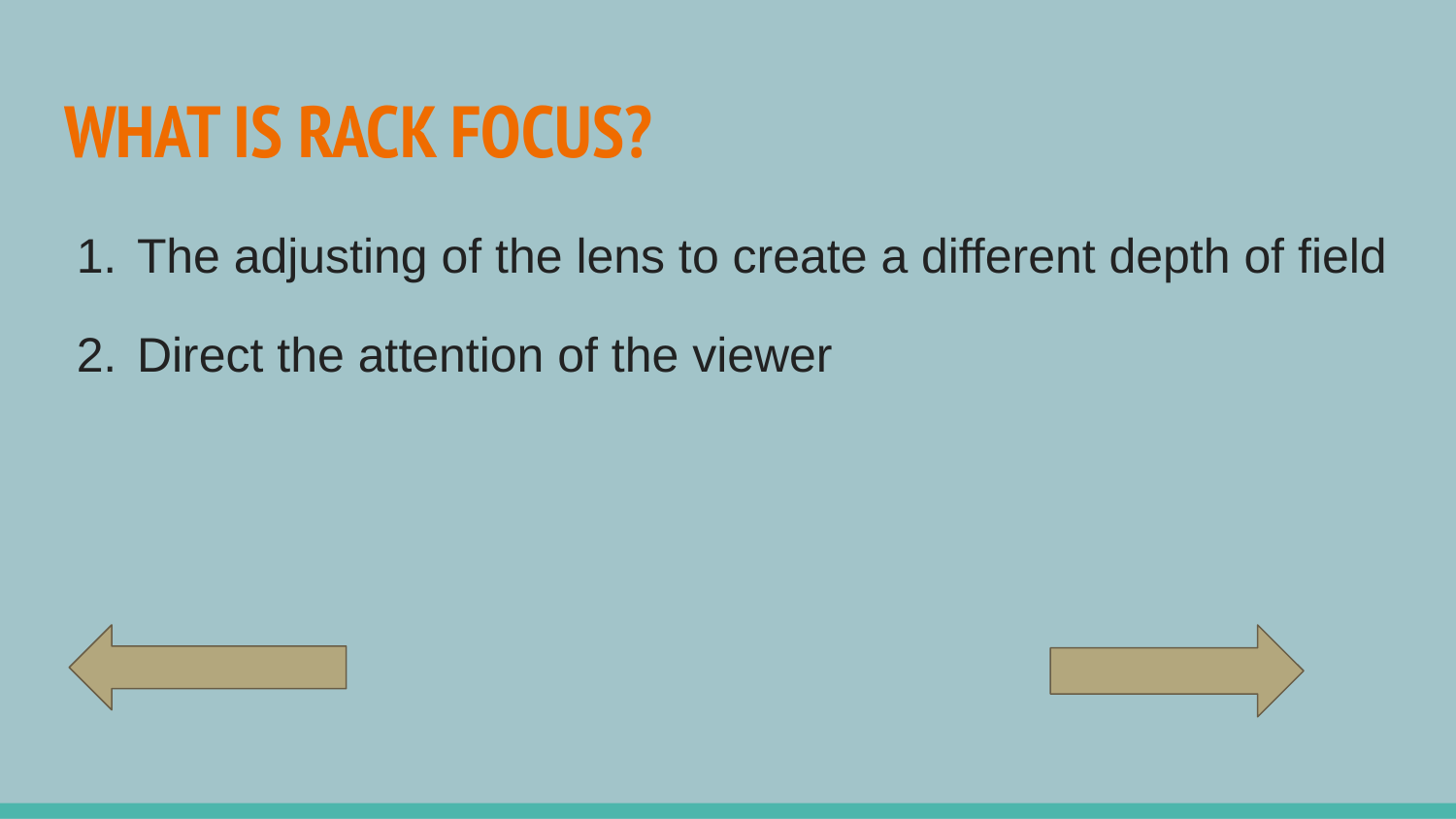

# WHAT IS RACK FOCUS?
The adjusting of the lens to create a different depth of field
Direct the attention of the viewer